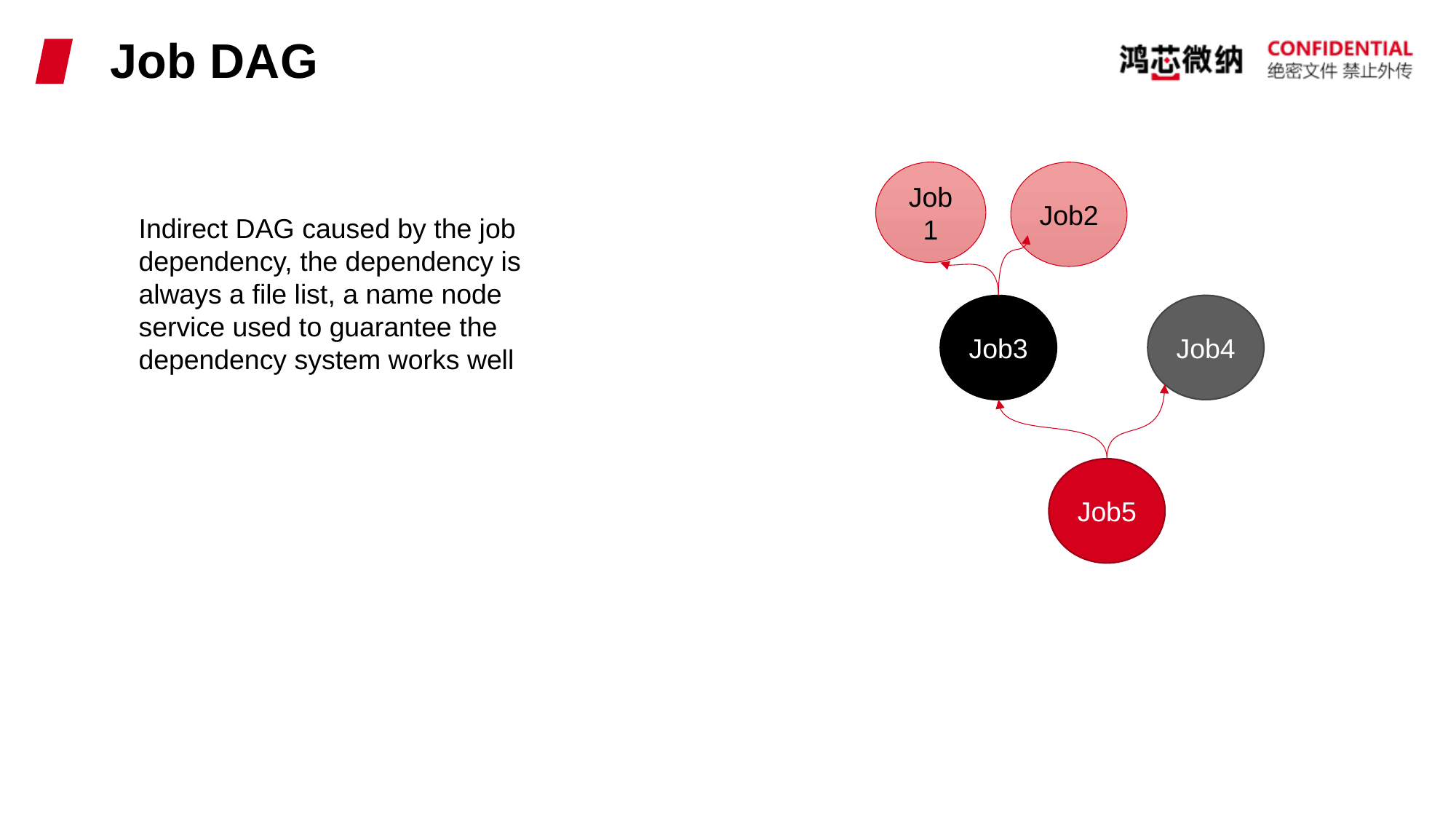

# Job DAG
Job2
Job1
Job4
Job3
Job5
Indirect DAG caused by the job dependency, the dependency is always a file list, a name node service used to guarantee the dependency system works well